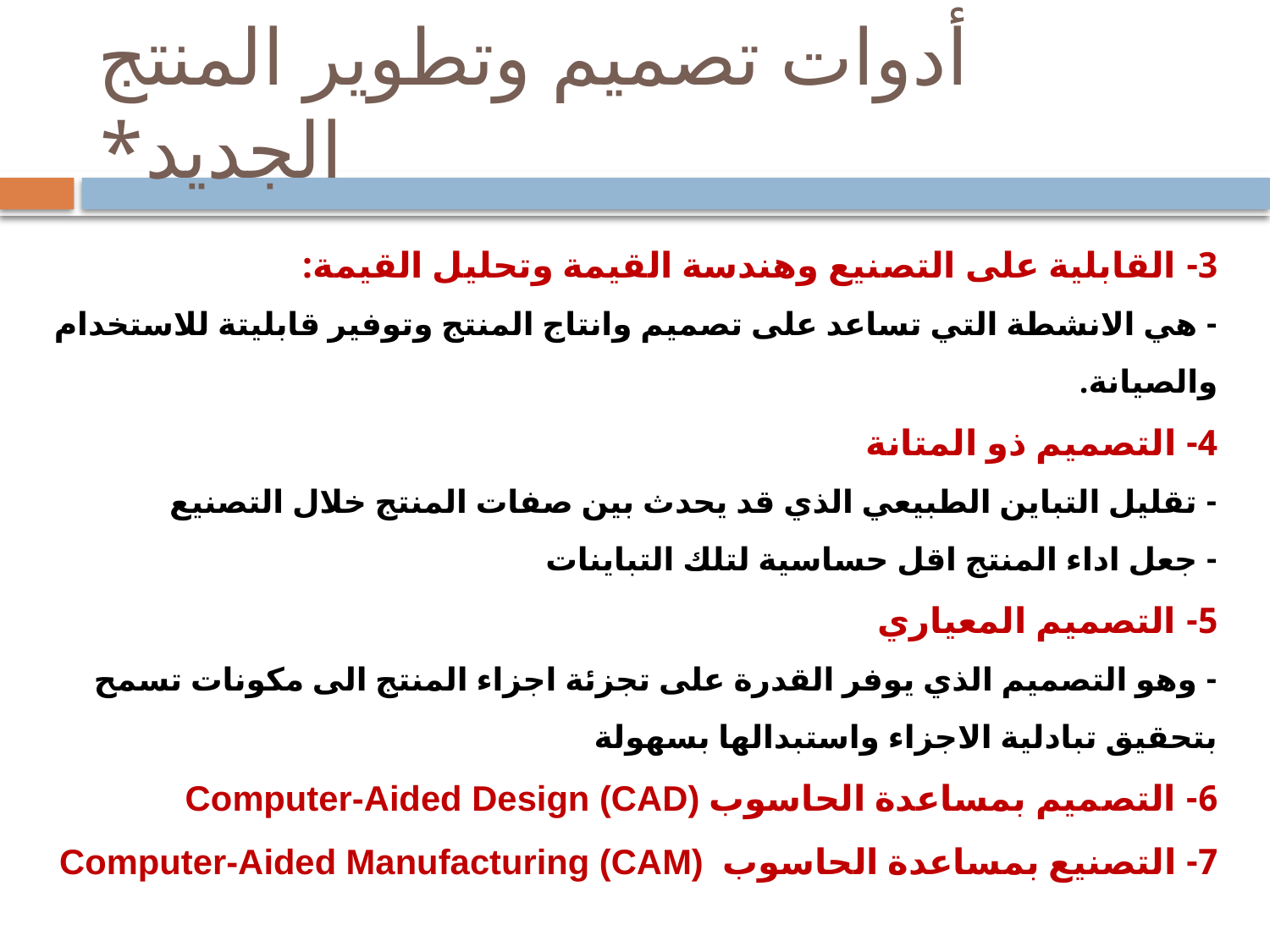

# أدوات تصميم وتطوير المنتج الجديد*
3- القابلية على التصنيع وهندسة القيمة وتحليل القيمة:
- هي الانشطة التي تساعد على تصميم وانتاج المنتج وتوفير قابليتة للاستخدام والصيانة.
4- التصميم ذو المتانة
- تقليل التباين الطبيعي الذي قد يحدث بين صفات المنتج خلال التصنيع
- جعل اداء المنتج اقل حساسية لتلك التباينات
5- التصميم المعياري
- وهو التصميم الذي يوفر القدرة على تجزئة اجزاء المنتج الى مكونات تسمح بتحقيق تبادلية الاجزاء واستبدالها بسهولة
6- التصميم بمساعدة الحاسوب Computer-Aided Design (CAD)
7- التصنيع بمساعدة الحاسوب  Computer-Aided Manufacturing (CAM)